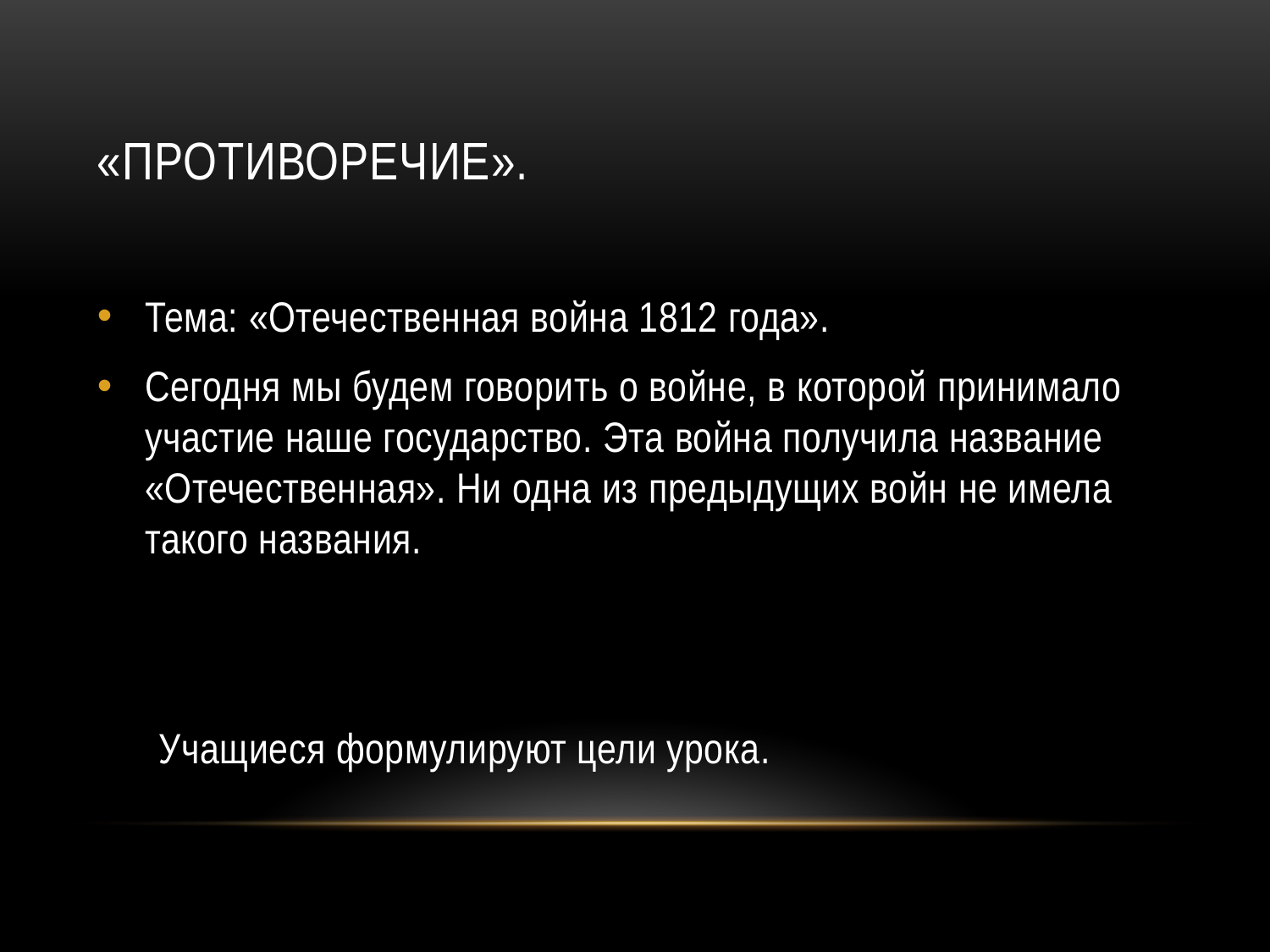

# «Противоречие».

Тема: «Отечественная война 1812 года».
Сегодня мы будем говорить о войне, в которой принимало участие наше государство. Эта война получила название «Отечественная». Ни одна из предыдущих войн не имела такого названия.

      Учащиеся формулируют цели урока.